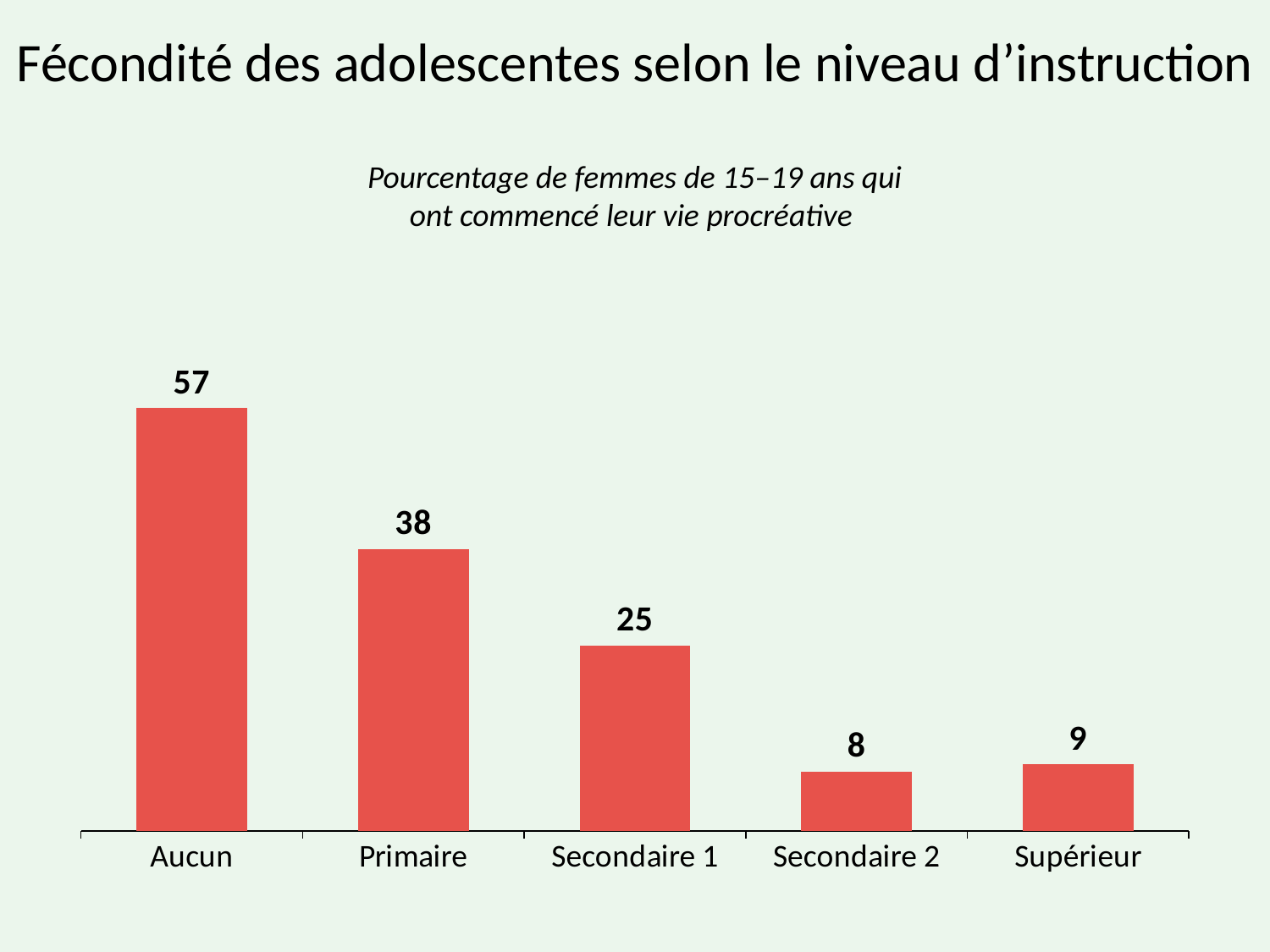

# Fécondité des adolescentes selon le niveau d’instruction

### Chart

| Category | Series 1 |
|---|---|
| Aucun | 57.0 |
| Primaire | 38.0 |
| Secondaire 1 | 25.0 |
| Secondaire 2 | 8.0 |
| Supérieur | 9.0 |
Pourcentage de femmes de 15–19 ans qui
ont commencé leur vie procréative